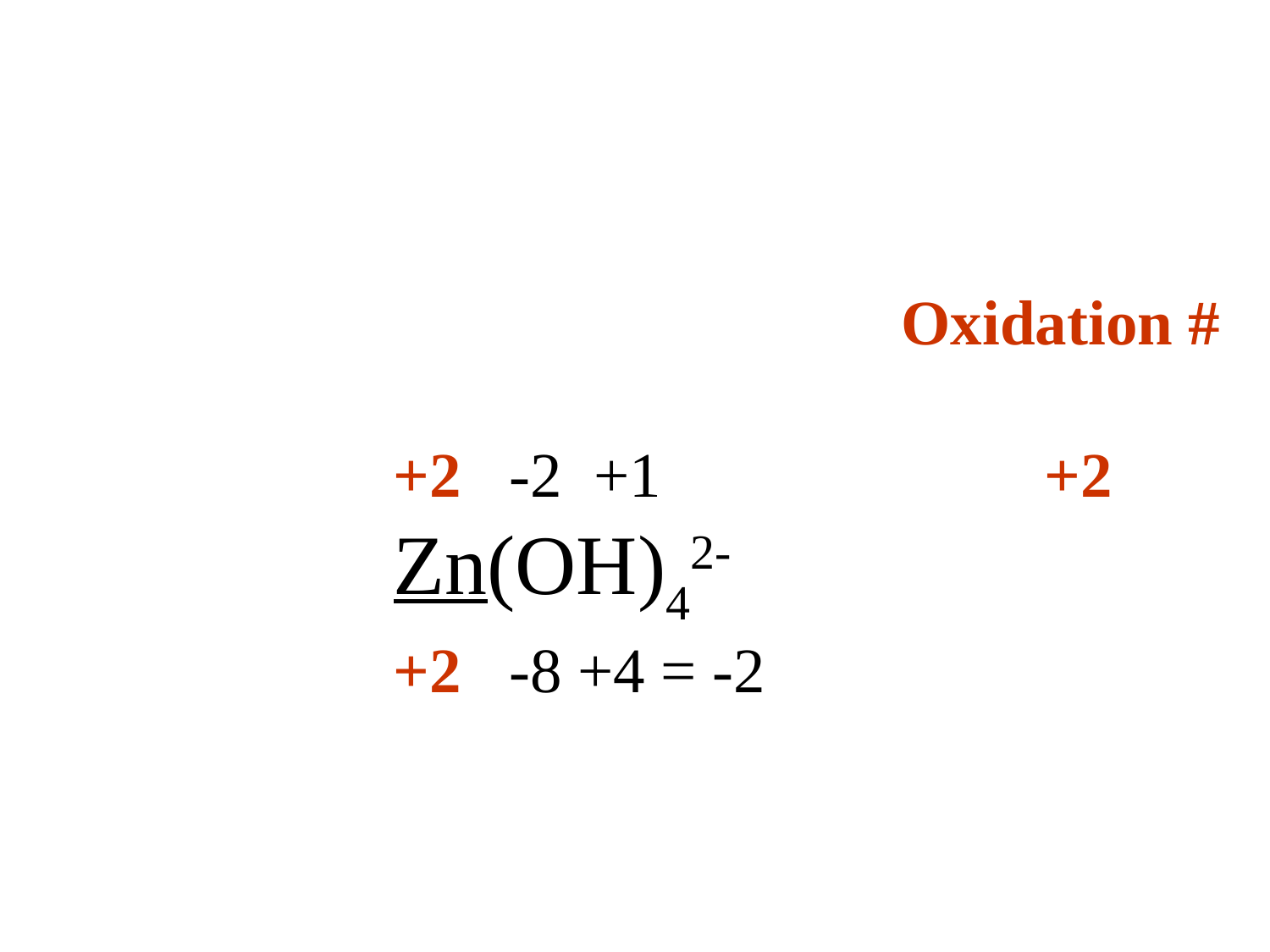

Oxidation #

			+2   -2  +1			 +2
			Zn(OH)42-
			+2   -8 +4 = -2